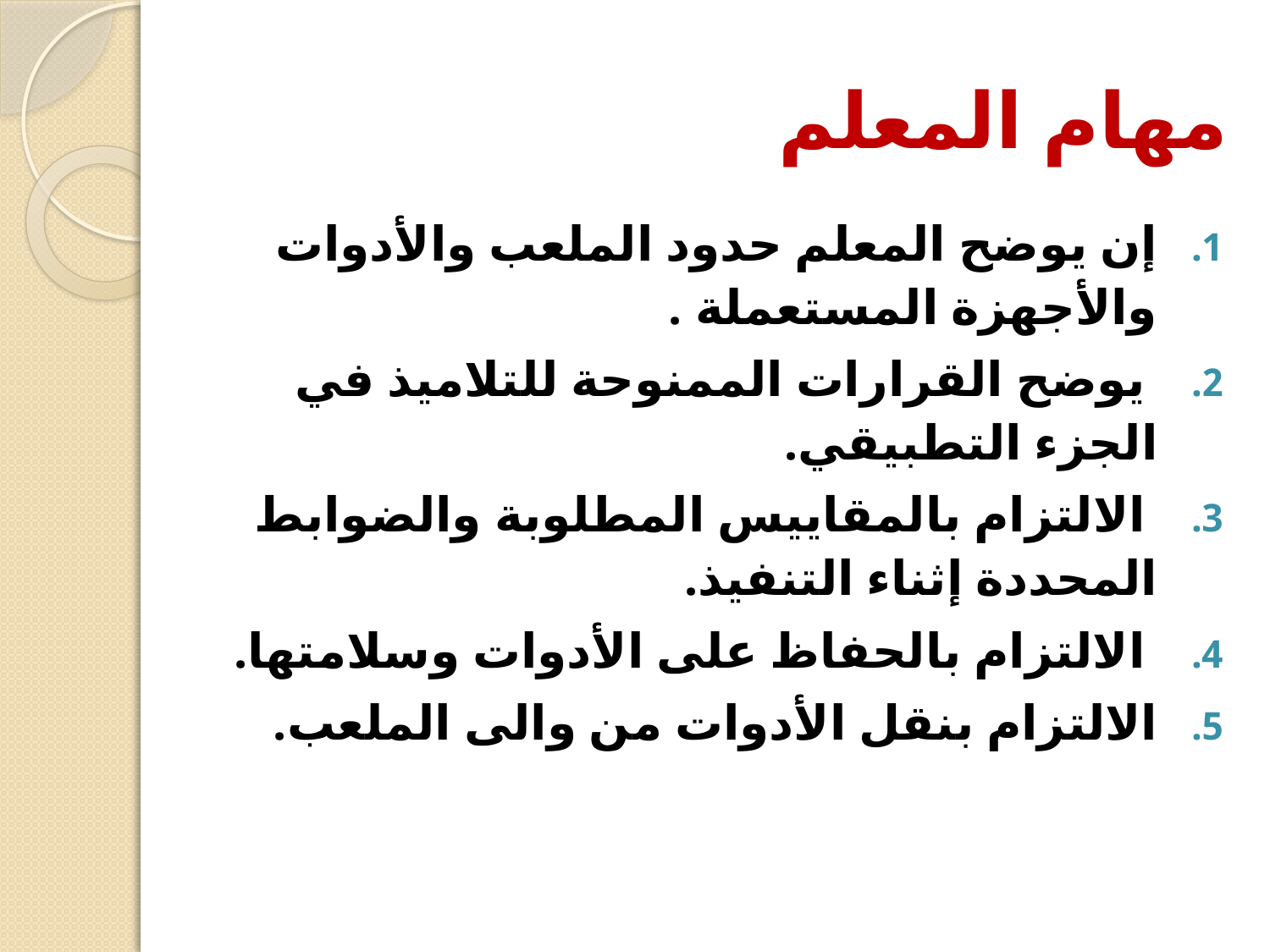

# مهام المعلم
إن يوضح المعلم حدود الملعب والأدوات والأجهزة المستعملة .
 يوضح القرارات الممنوحة للتلاميذ في الجزء التطبيقي.
 الالتزام بالمقاييس المطلوبة والضوابط المحددة إثناء التنفيذ.
 الالتزام بالحفاظ على الأدوات وسلامتها.
الالتزام بنقل الأدوات من والى الملعب.